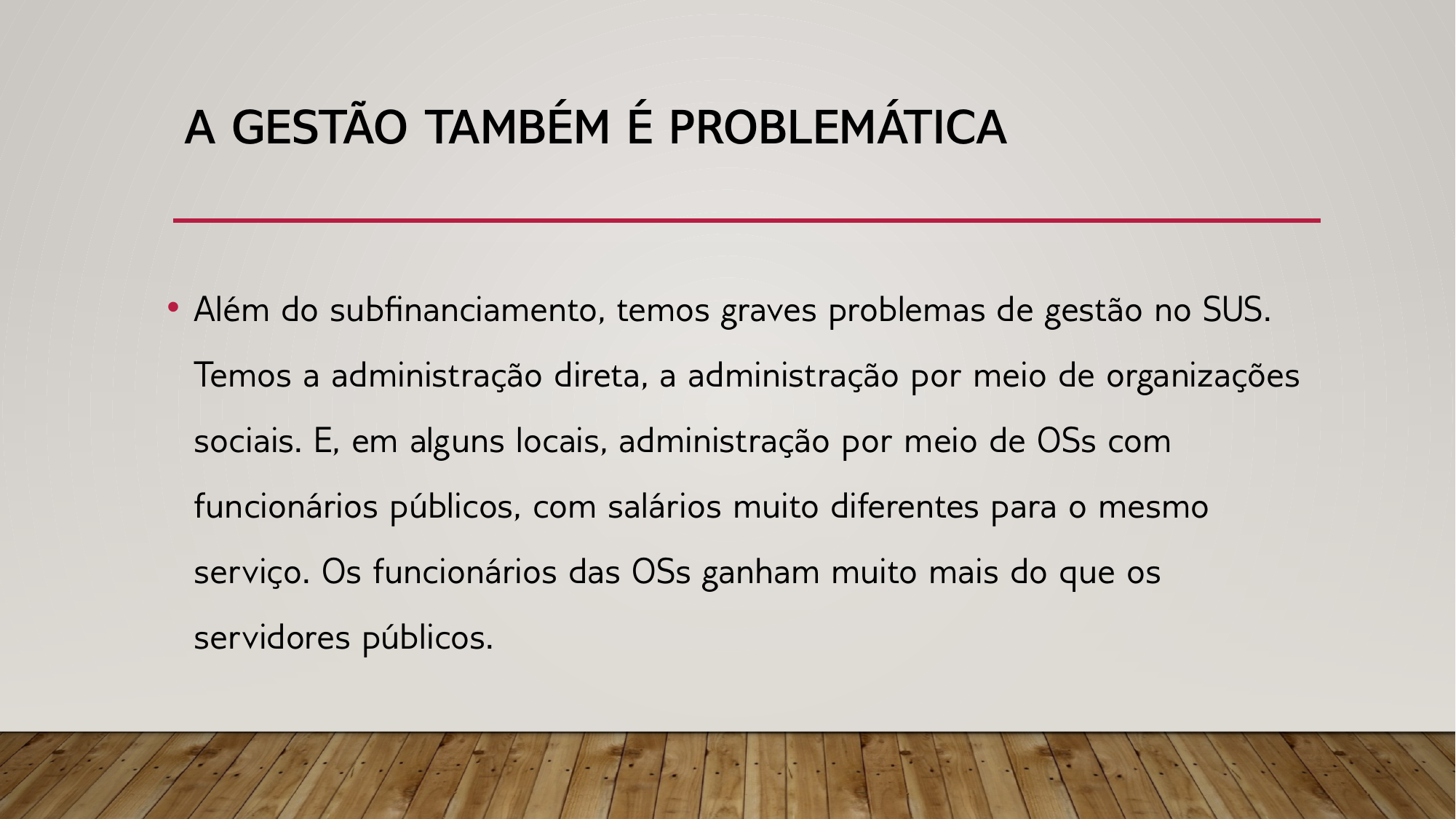

# A gestão também é problemática
Além do subfinanciamento, temos graves problemas de gestão no SUS. Temos a administração direta, a administração por meio de organizações sociais. E, em alguns locais, administração por meio de OSs com funcionários públicos, com salários muito diferentes para o mesmo serviço. Os funcionários das OSs ganham muito mais do que os servidores públicos.